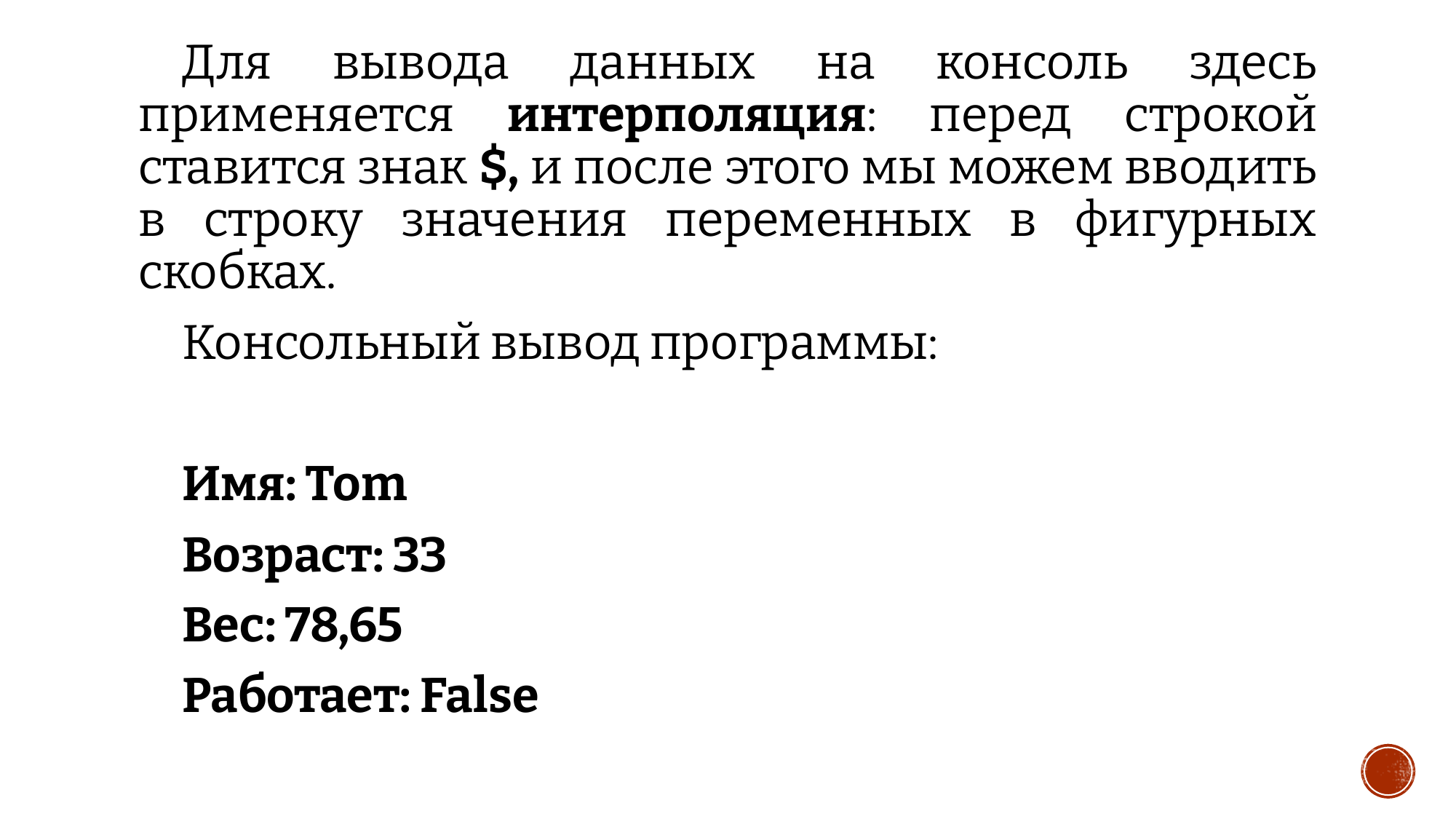

Для вывода данных на консоль здесь применяется интерполяция: перед строкой ставится знак $, и после этого мы можем вводить в строку значения переменных в фигурных скобках.
Консольный вывод программы:

Имя: Tom
Возраст: 33
Вес: 78,65
Работает: False